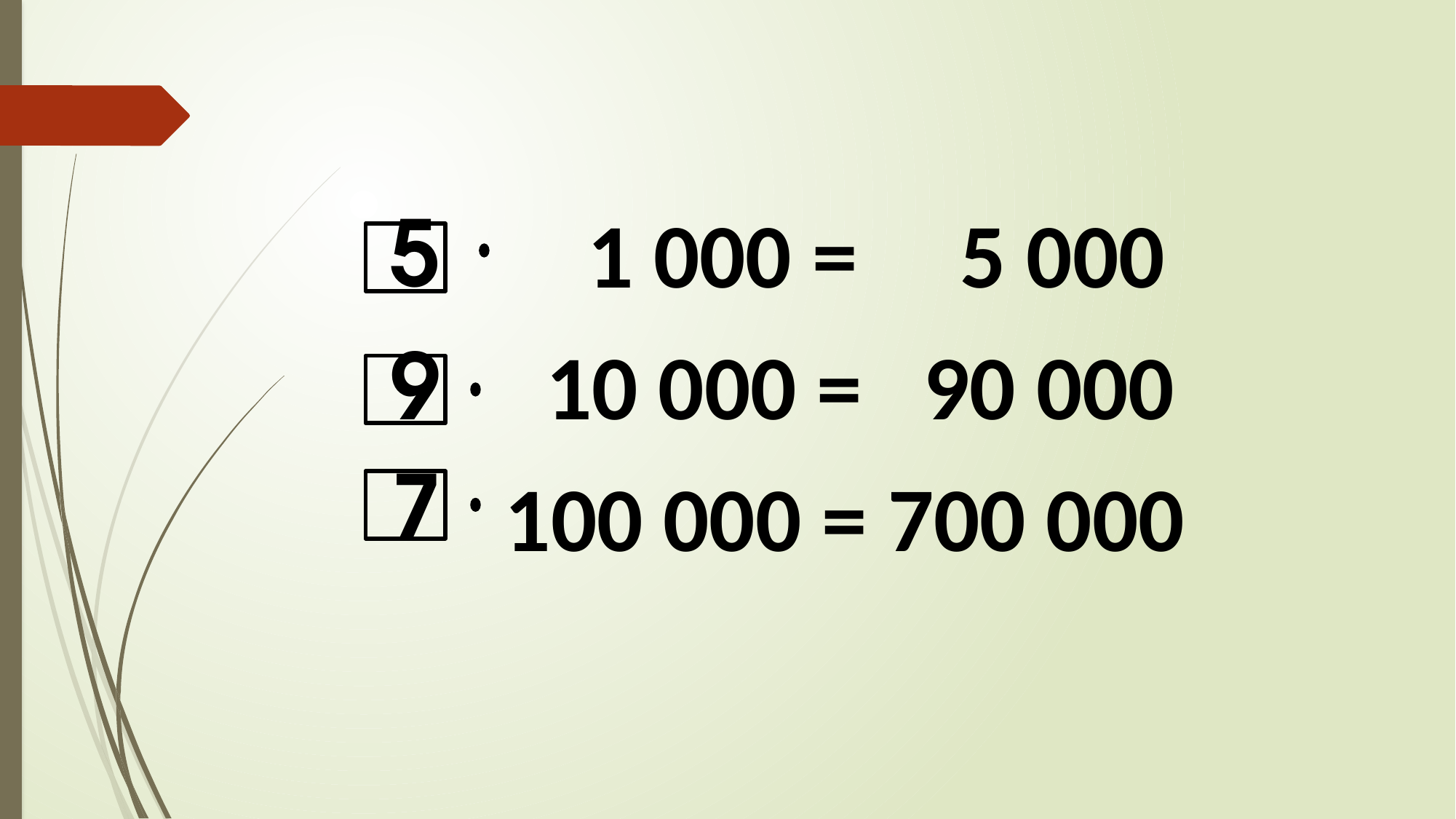

1 000 =     5 000
           10 000 =   90 000
         100 000 = 700 000
5

9

7